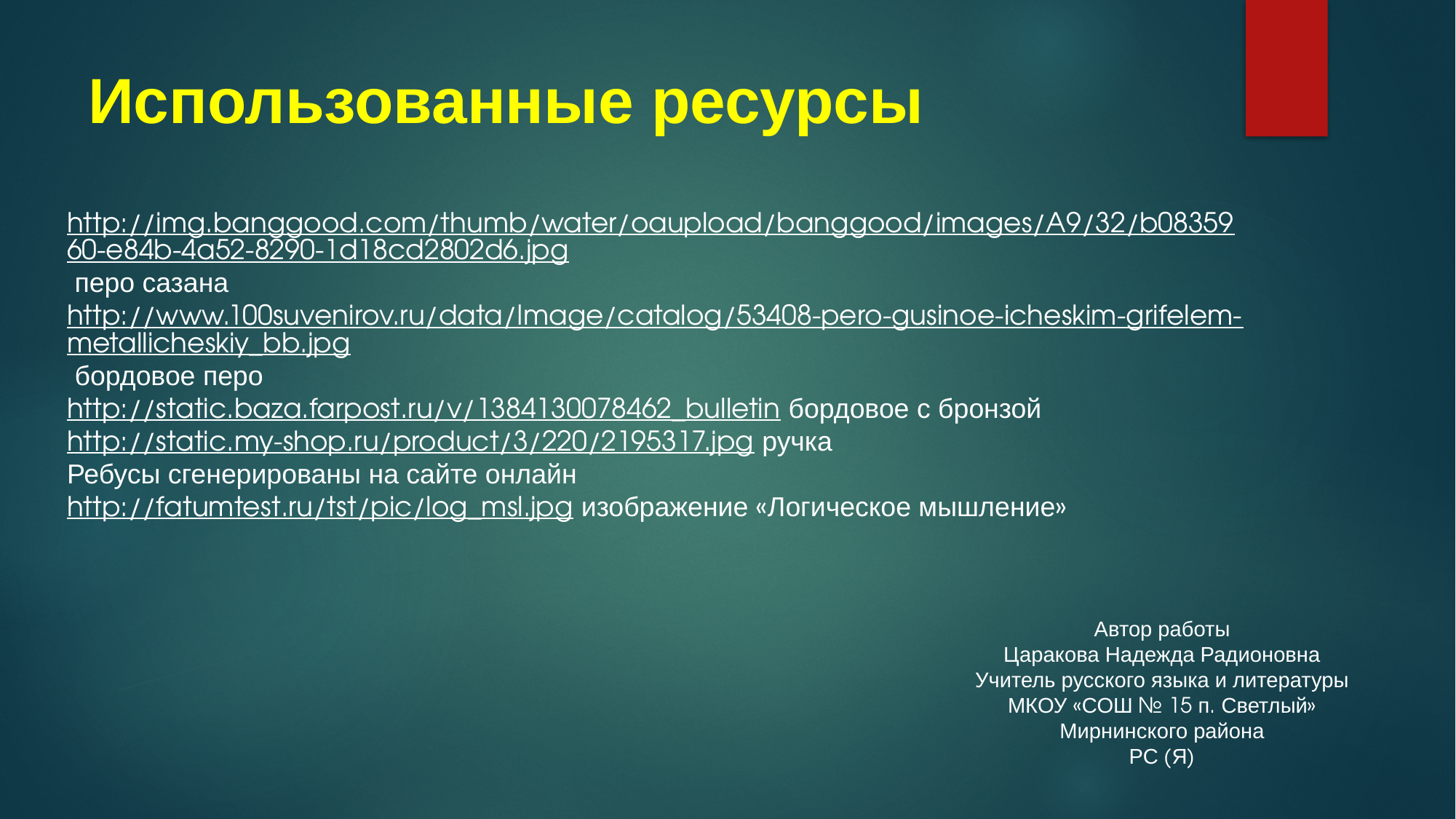

# Использованные ресурсы
http://img.banggood.com/thumb/water/oaupload/banggood/images/A9/32/b0835960-e84b-4a52-8290-1d18cd2802d6.jpg перо сазана
http://www.100suvenirov.ru/data/Image/catalog/53408-pero-gusinoe-icheskim-grifelem-metallicheskiy_bb.jpg бордовое перо
http://static.baza.farpost.ru/v/1384130078462_bulletin бордовое с бронзой
http://static.my-shop.ru/product/3/220/2195317.jpg ручка
Ребусы сгенерированы на сайте онлайн
http://fatumtest.ru/tst/pic/log_msl.jpg изображение «Логическое мышление»
Автор работы
Царакова Надежда Радионовна
Учитель русского языка и литературы
МКОУ «СОШ № 15 п. Светлый»
Мирнинского района
РС (Я)